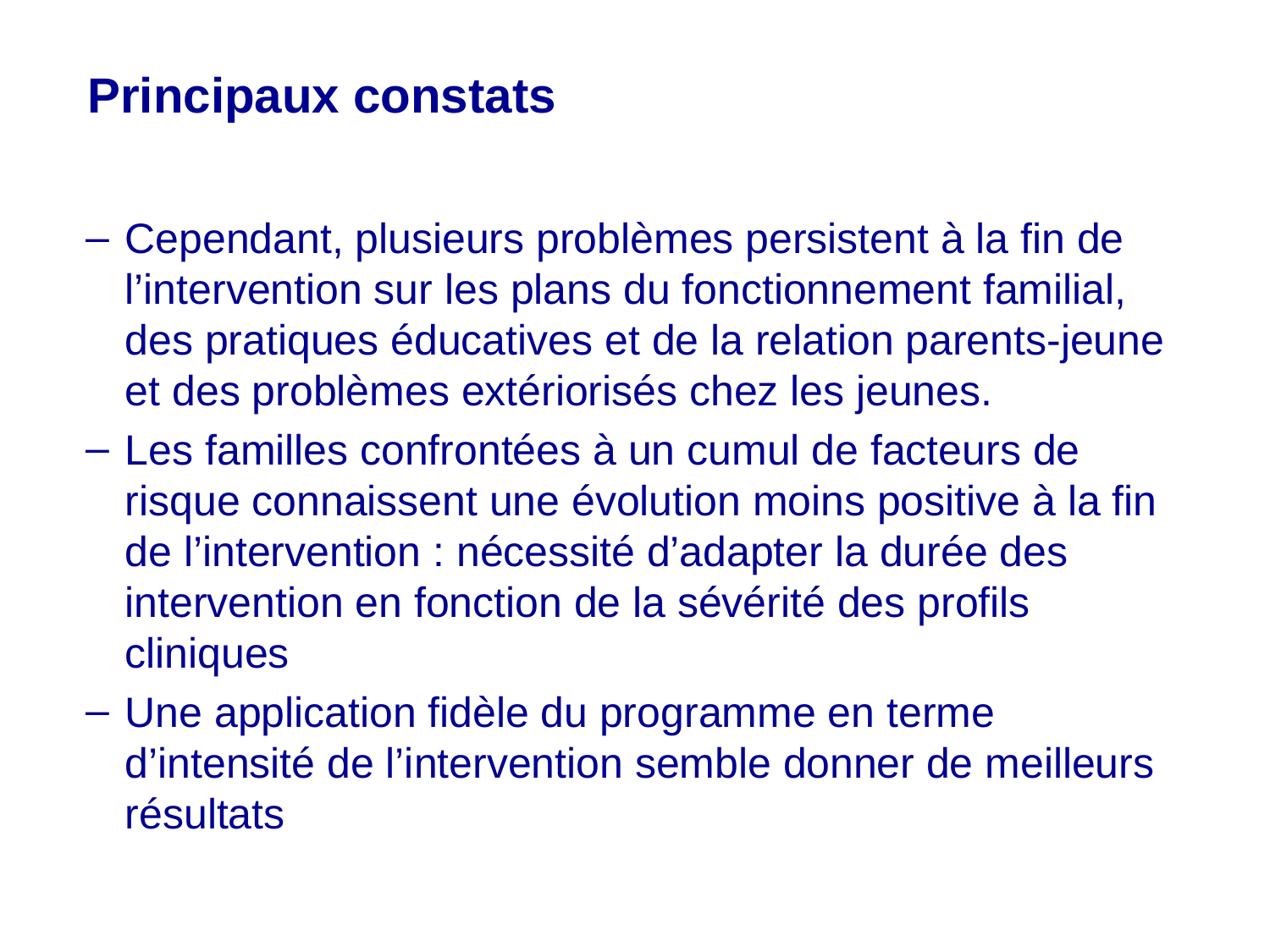

# Principaux constats
Cependant, plusieurs problèmes persistent à la fin de l’intervention sur les plans du fonctionnement familial, des pratiques éducatives et de la relation parents-jeune et des problèmes extériorisés chez les jeunes.
Les familles confrontées à un cumul de facteurs de risque connaissent une évolution moins positive à la fin de l’intervention : nécessité d’adapter la durée des intervention en fonction de la sévérité des profils cliniques
Une application fidèle du programme en terme d’intensité de l’intervention semble donner de meilleurs résultats